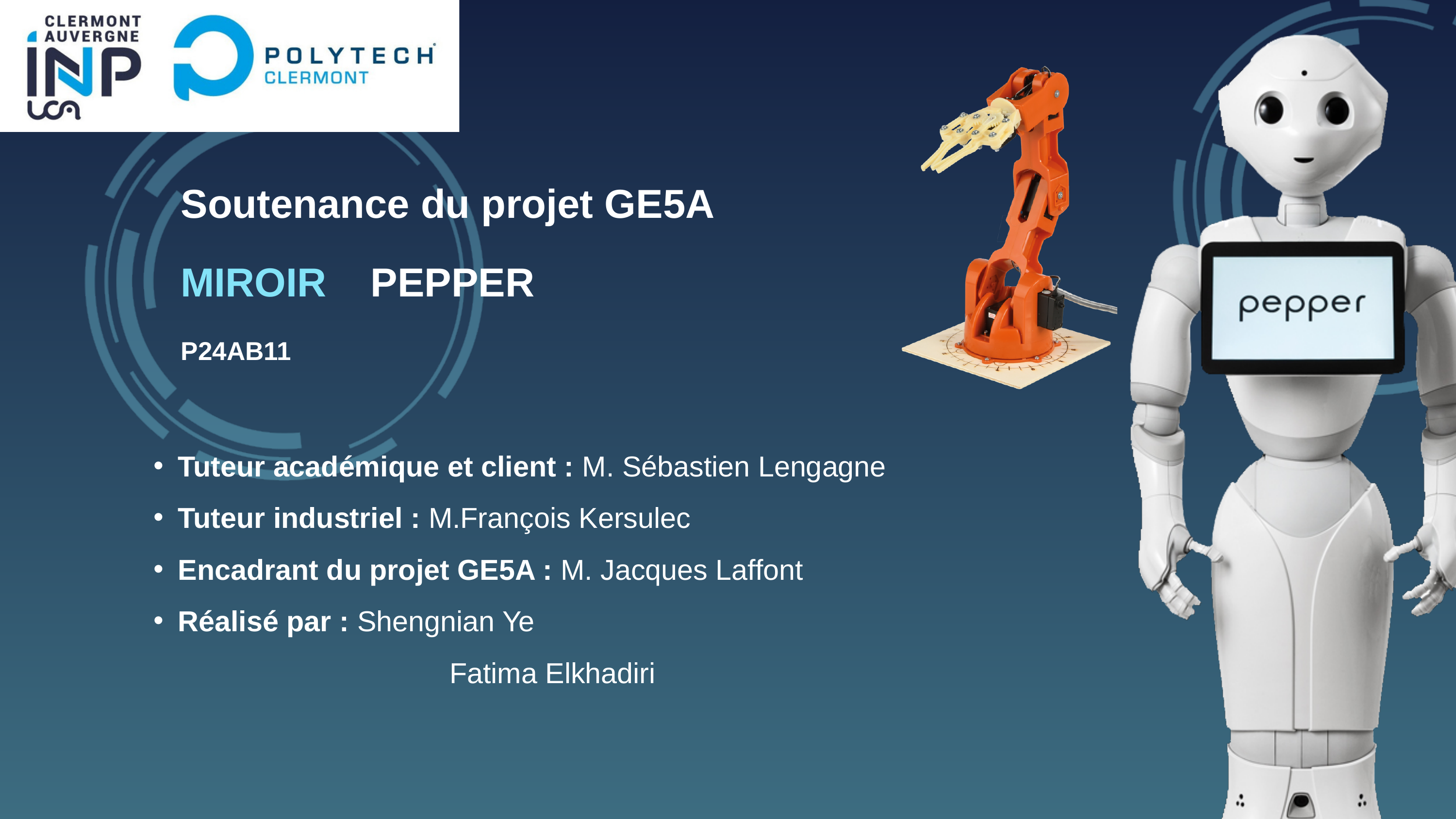

PAGE 01
Soutenance du projet GE5A
MIROIR
PEPPER
P24AB11
Tuteur académique et client : M. Sébastien Lengagne
Tuteur industriel : M.François Kersulec
Encadrant du projet GE5A : M. Jacques Laffont
Réalisé par : Shengnian Ye
                                        Fatima Elkhadiri